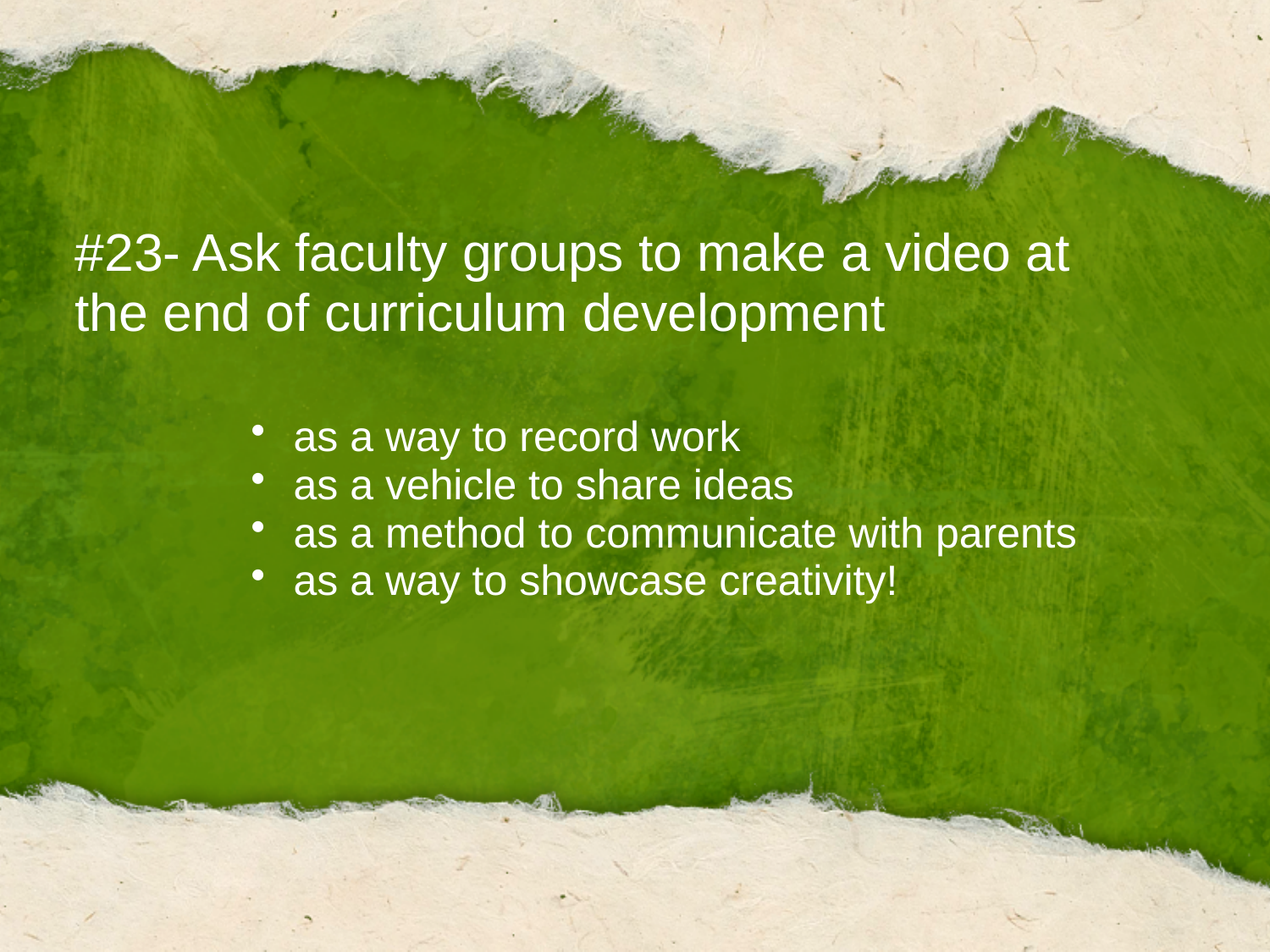

#23- Ask faculty groups to make a video at the end of curriculum development
as a way to record work
as a vehicle to share ideas
as a method to communicate with parents
as a way to showcase creativity!